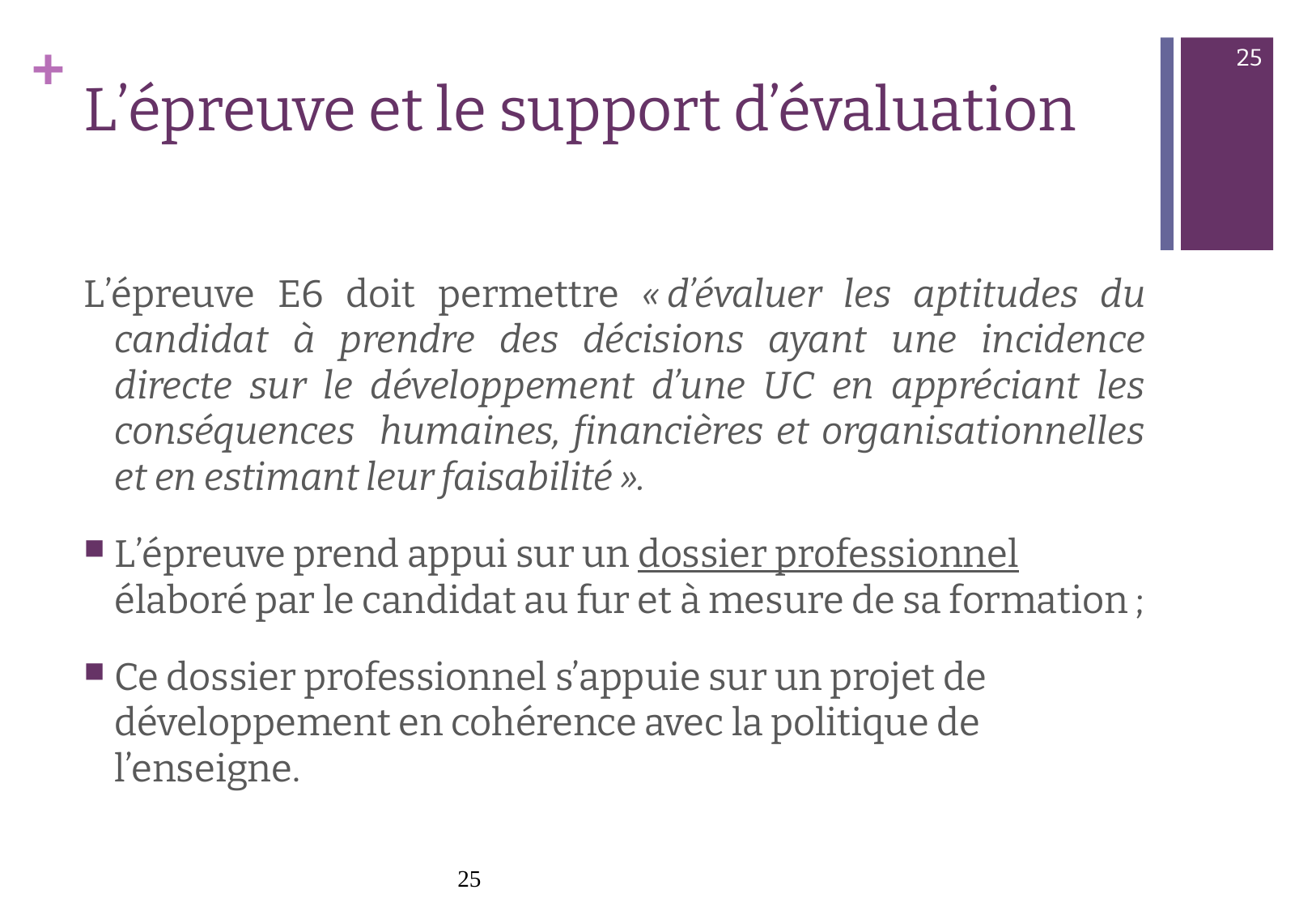

25
# L’épreuve et le support d’évaluation
L’épreuve E6 doit permettre « d’évaluer les aptitudes du candidat à prendre des décisions ayant une incidence directe sur le développement d’une UC en appréciant les conséquences  humaines, financières et organisationnelles et en estimant leur faisabilité ».
L’épreuve prend appui sur un dossier professionnel élaboré par le candidat au fur et à mesure de sa formation ;
Ce dossier professionnel s’appuie sur un projet de développement en cohérence avec la politique de l’enseigne.

25